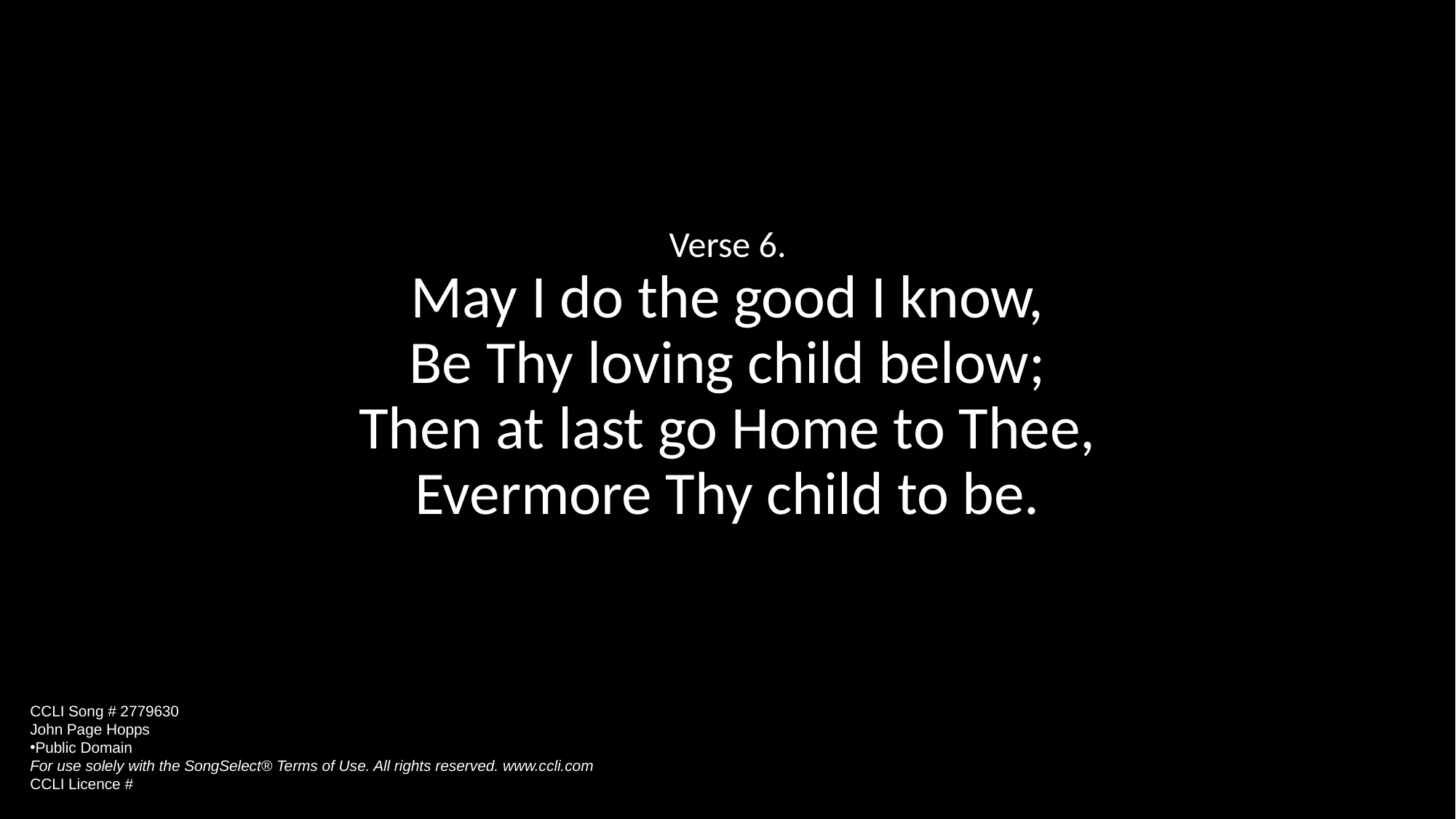

Verse 6.
May I do the good I know,
Be Thy loving child below;
Then at last go Home to Thee,
Evermore Thy child to be.
CCLI Song # 2779630
John Page Hopps
Public Domain
For use solely with the SongSelect® Terms of Use. All rights reserved. www.ccli.com
CCLI Licence #